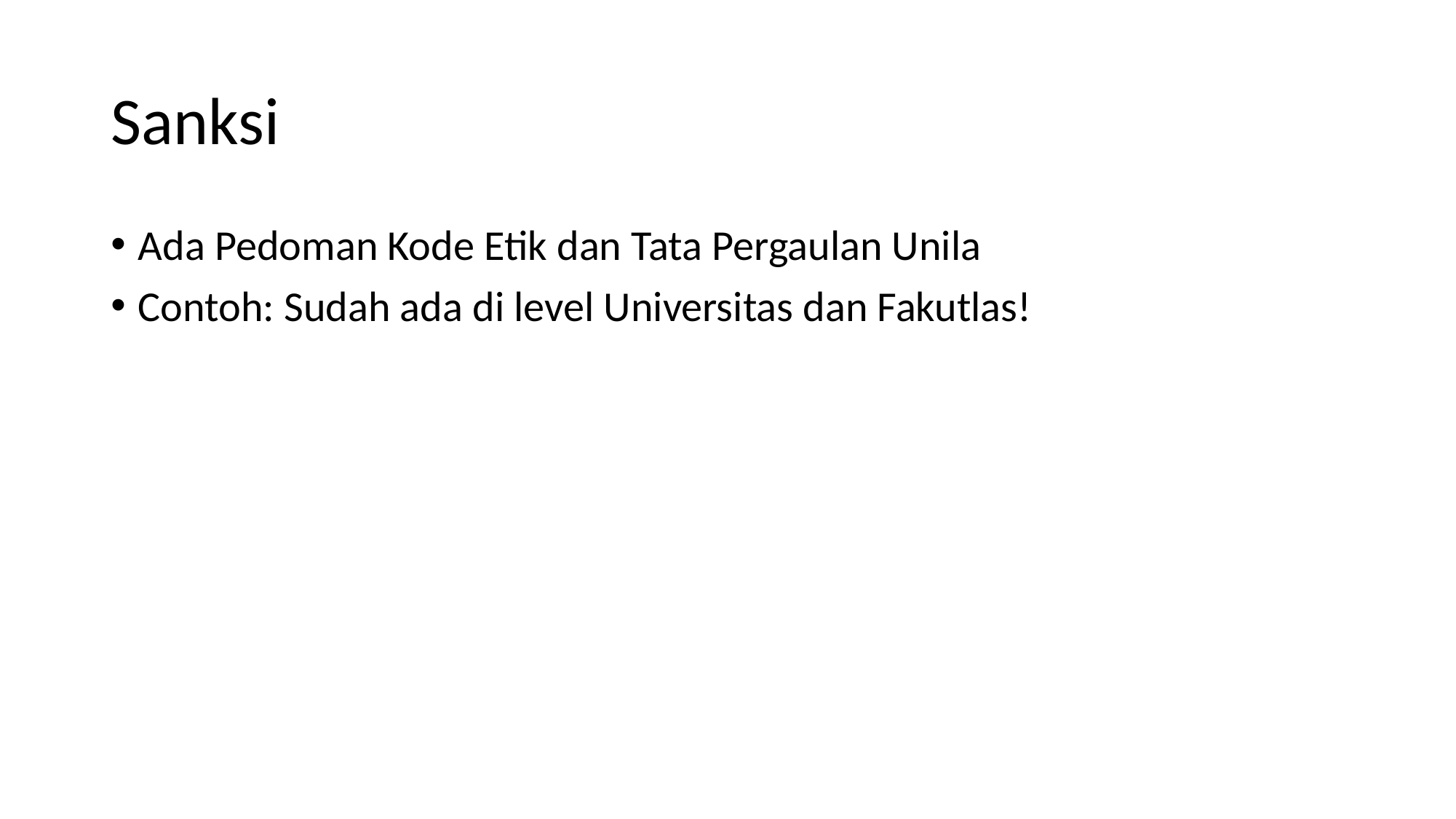

# Sanksi
Ada Pedoman Kode Etik dan Tata Pergaulan Unila
Contoh: Sudah ada di level Universitas dan Fakutlas!